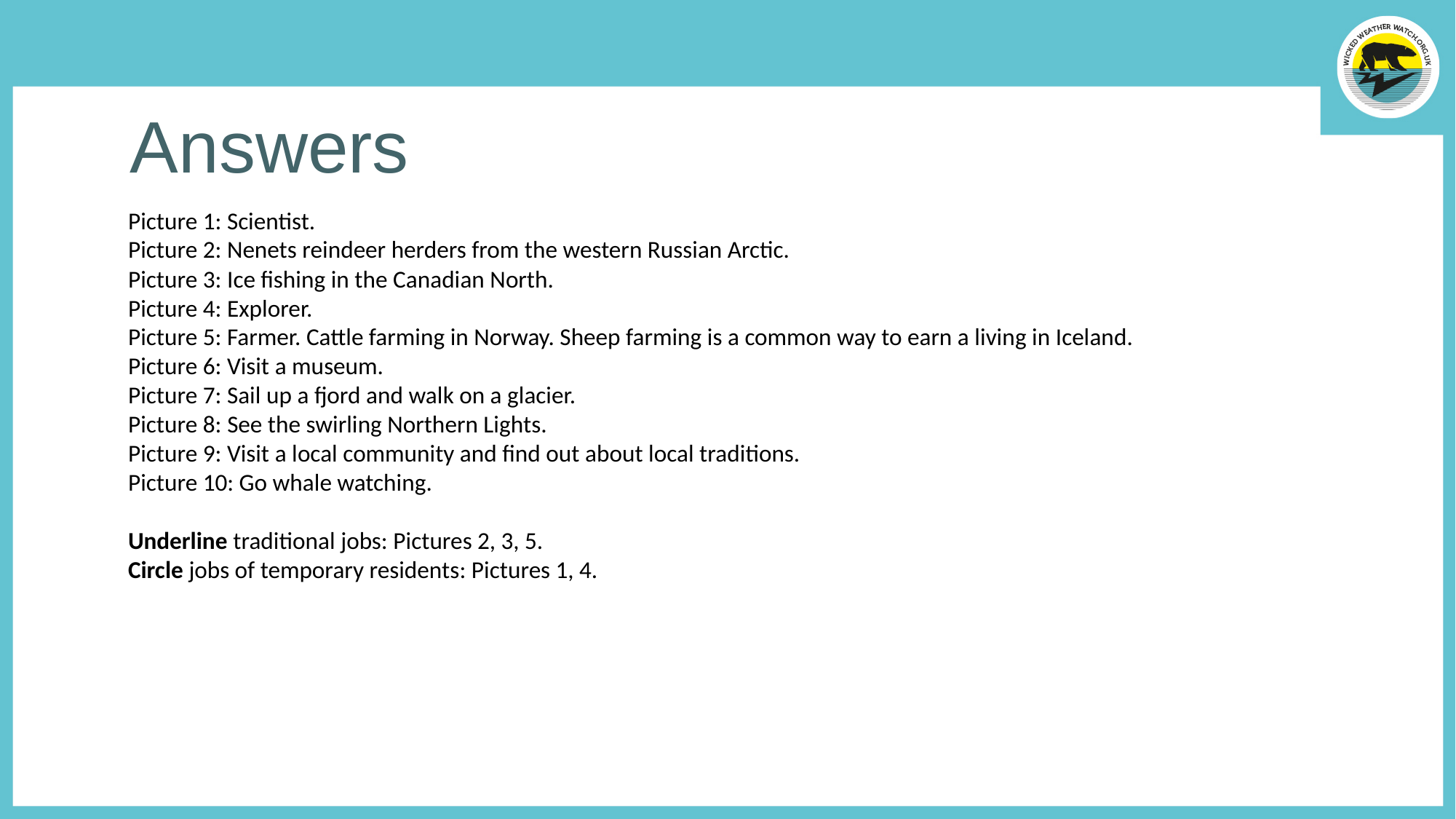

# Answers
Picture 1: Scientist.
Picture 2: Nenets reindeer herders from the western Russian Arctic.
Picture 3: Ice fishing in the Canadian North.
Picture 4: Explorer.
Picture 5: Farmer. Cattle farming in Norway. Sheep farming is a common way to earn a living in Iceland.
Picture 6: Visit a museum.
Picture 7: Sail up a fjord and walk on a glacier.
Picture 8: See the swirling Northern Lights.
Picture 9: Visit a local community and find out about local traditions.
Picture 10: Go whale watching.

Underline traditional jobs: Pictures 2, 3, 5.
Circle jobs of temporary residents: Pictures 1, 4.